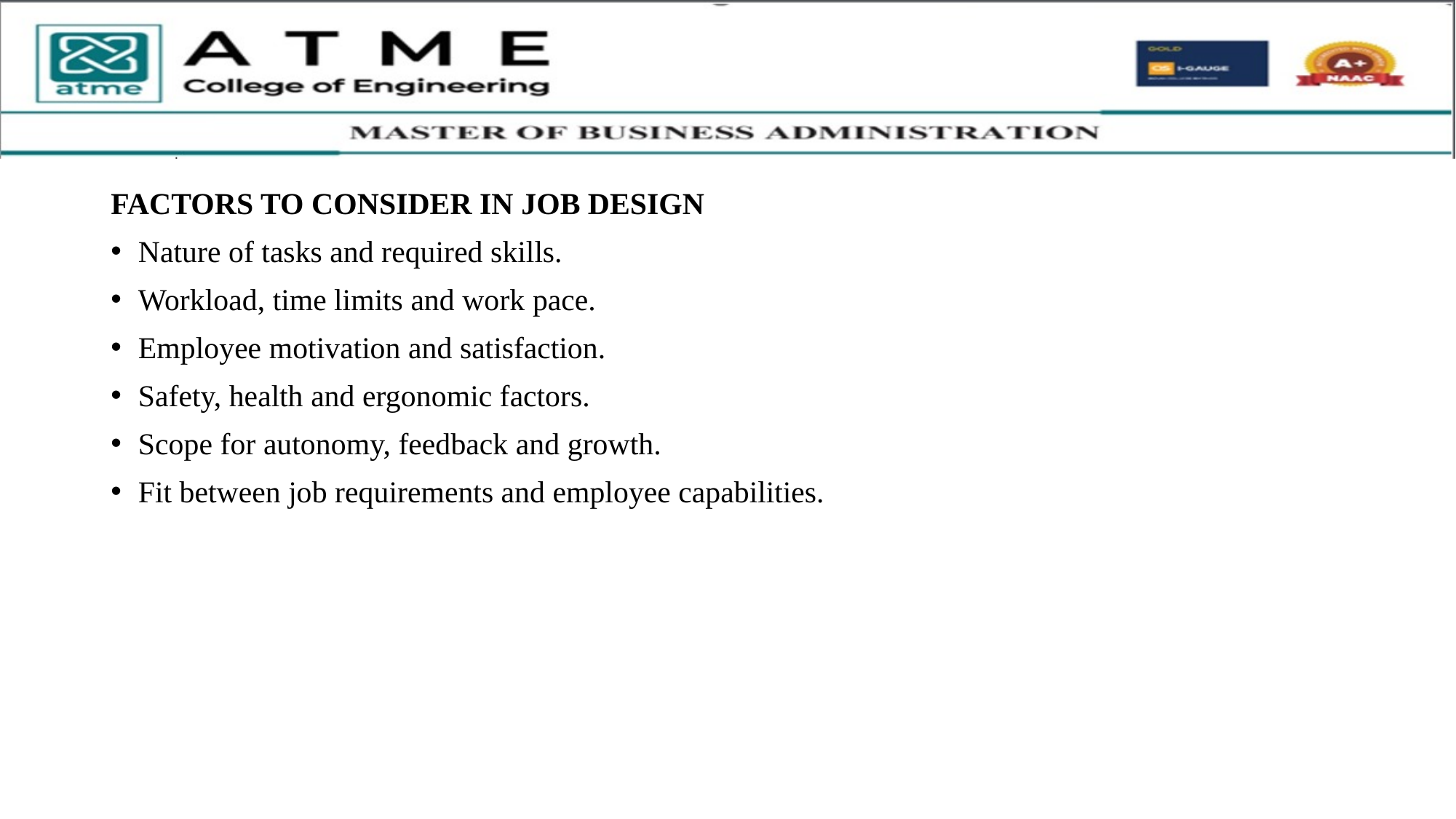

FACTORS TO CONSIDER IN JOB DESIGN
Nature of tasks and required skills.
Workload, time limits and work pace.
Employee motivation and satisfaction.
Safety, health and ergonomic factors.
Scope for autonomy, feedback and growth.
Fit between job requirements and employee capabilities.